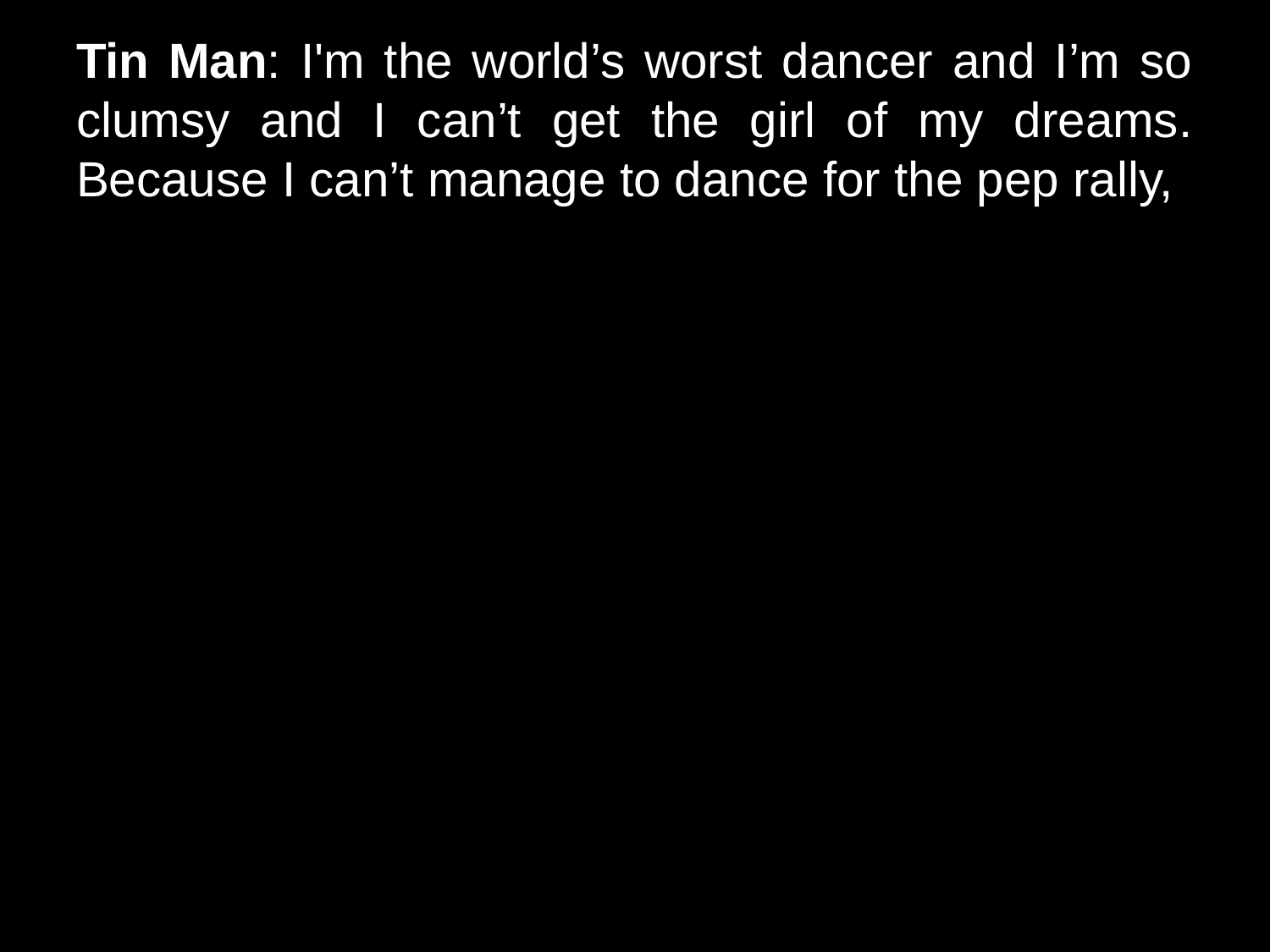

# Tin Man: I'm the world’s worst dancer and I’m so clumsy and I can’t get the girl of my dreams. Because I can’t manage to dance for the pep rally,